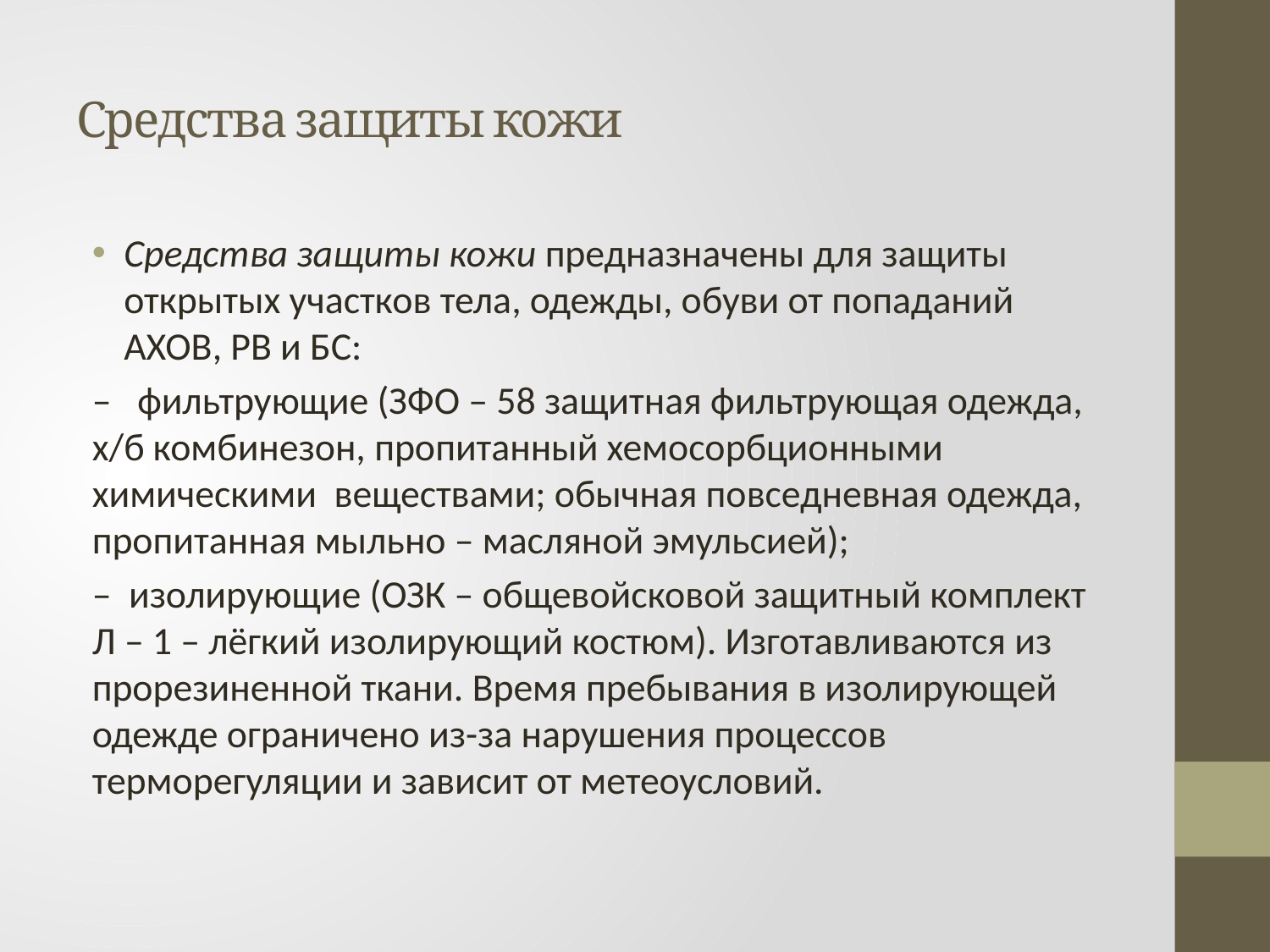

# Средства защиты кожи
Средства защиты кожи предназначены для защиты открытых участков тела, одежды, обуви от попаданий АХОВ, РВ и БС:
–   фильтрующие (ЗФО – 58 защитная фильтрующая одежда, х/б комбинезон, пропитанный хемосорбционными химическими  веществами; обычная повседневная одежда, пропитанная мыльно – масляной эмульсией);
–  изолирующие (ОЗК – общевойсковой защитный комплект Л – 1 – лёгкий изолирующий костюм). Изготавливаются из прорезиненной ткани. Время пребывания в изолирующей одежде ограничено из-за нарушения процессов терморегуляции и зависит от метеоусловий.